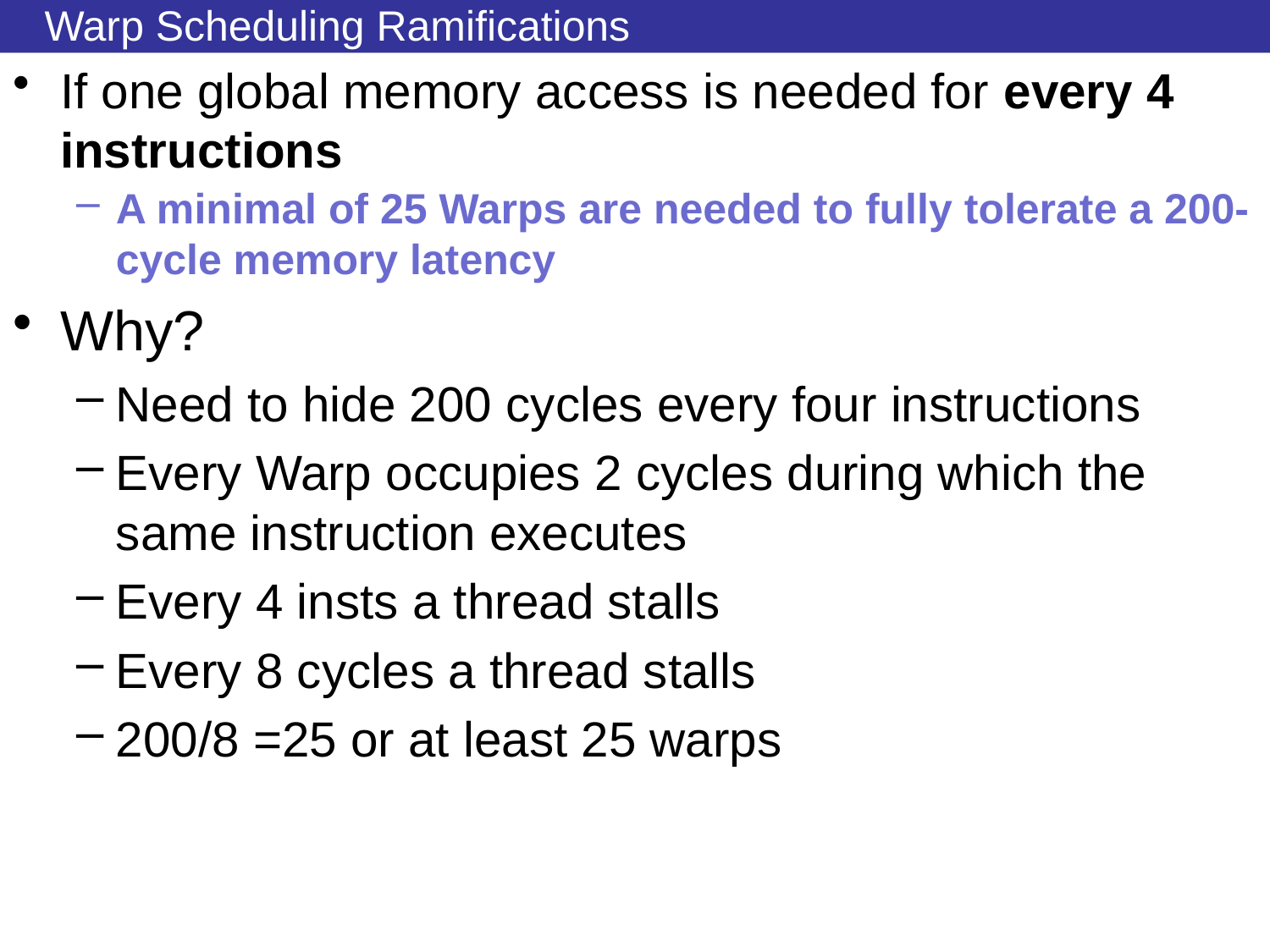

# Warp Scheduling Ramifications
If one global memory access is needed for every 4 instructions
A minimal of 25 Warps are needed to fully tolerate a 200-cycle memory latency
Why?
Need to hide 200 cycles every four instructions
Every Warp occupies 2 cycles during which the same instruction executes
Every 4 insts a thread stalls
Every 8 cycles a thread stalls
200/8 =25 or at least 25 warps